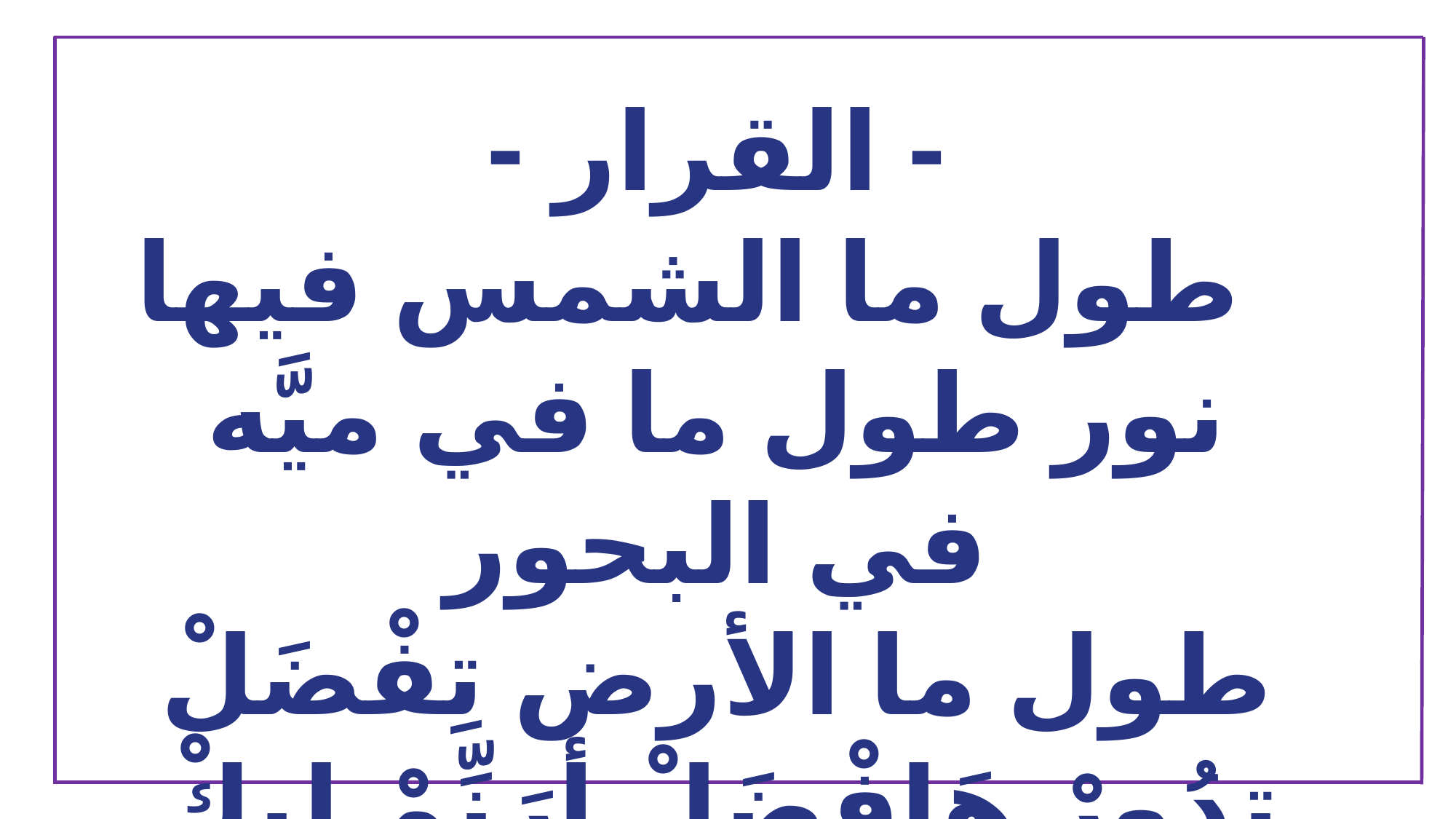

- القرار -
  طول ما الشمس فيها نور طول ما في ميَّه في البحور
طول ما الأرض تِفْضَلْ تِدُورْ هَافْضَلْ أرَنِّمْ لِيكْ